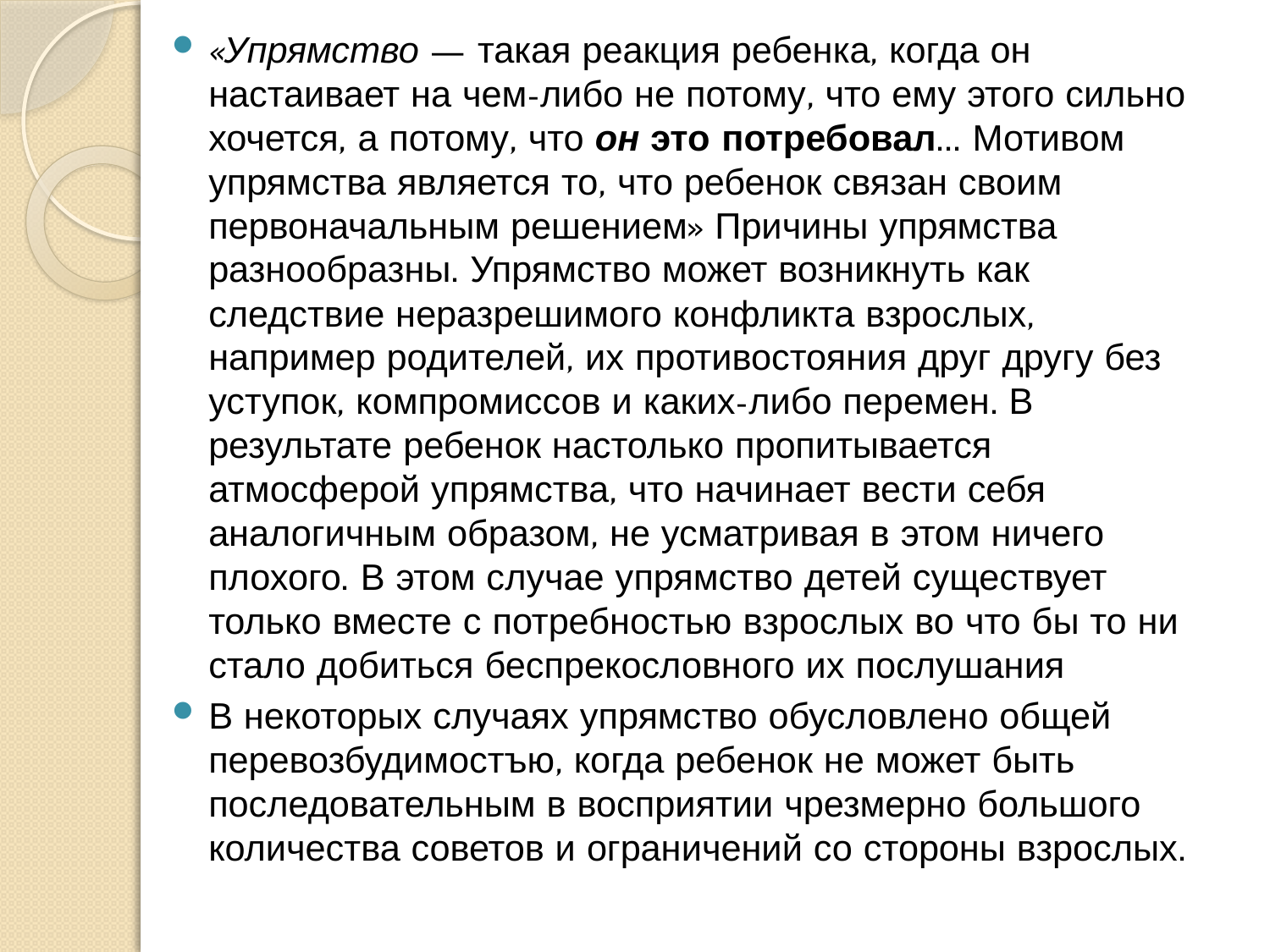

«Упрямство — такая реакция ребенка, когда он настаивает на чем-либо не потому, что ему этого сильно хочется, а потому, что он это потребовал... Мотивом упрямства является то, что ребенок связан своим первоначальным решением» Причины упрямства разнообразны. Упрямство может возникнуть как следствие неразрешимого конфликта взрослых, например родителей, их противостояния друг другу без уступок, компромиссов и каких-либо перемен. В результате ребенок настолько пропитывается атмосферой упрямства, что начинает вести себя аналогичным образом, не усматривая в этом ничего плохого. В этом случае упрямство детей существует только вместе с потребностью взрослых во что бы то ни стало добиться беспрекословного их послушания
В некоторых случаях упрямство обусловлено общей перевозбудимостъю, когда ребенок не может быть последовательным в восприятии чрезмерно большого количества советов и ограничений со стороны взрослых.